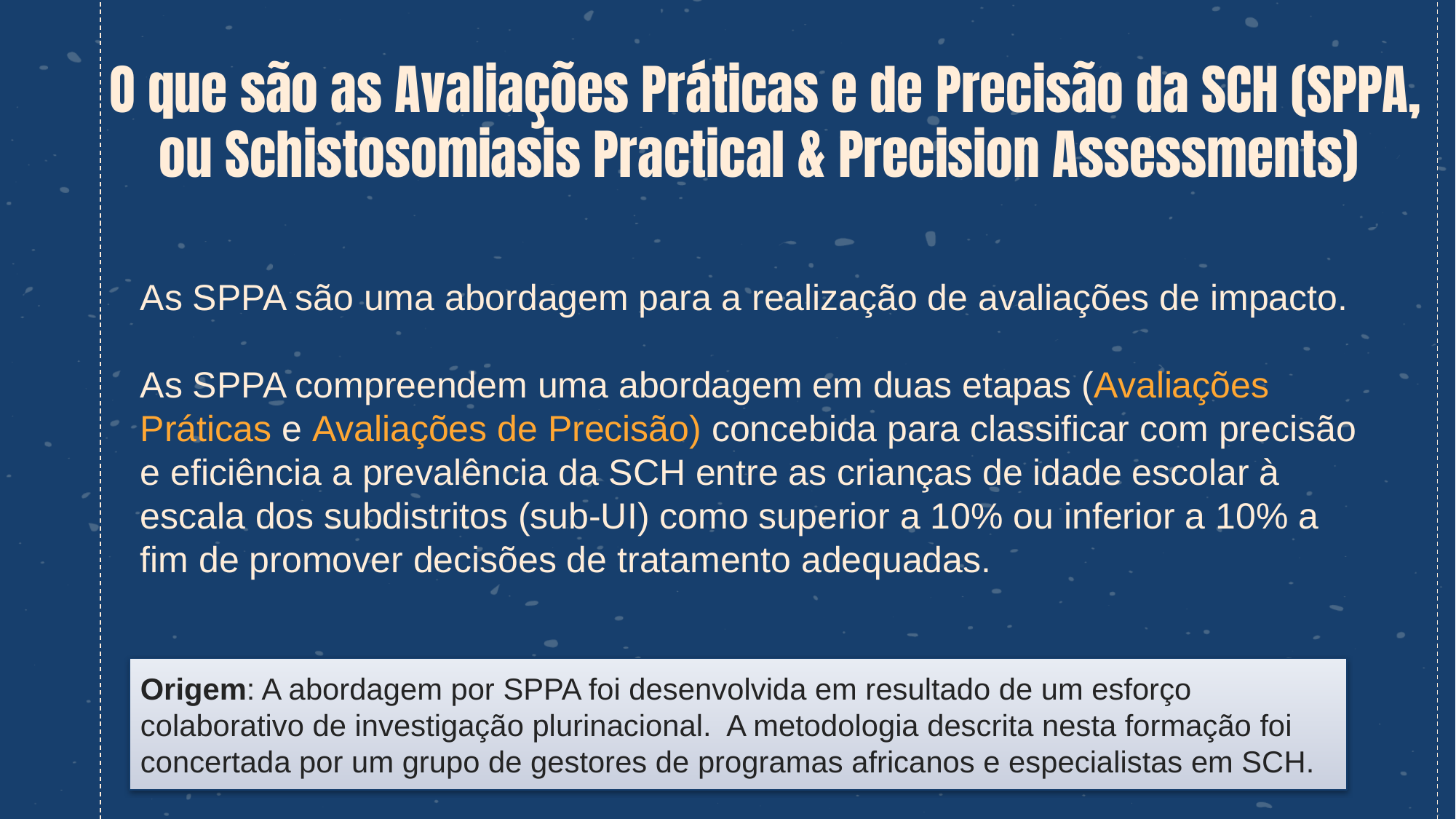

# O que são as Avaliações Práticas e de Precisão da SCH (SPPA, ou Schistosomiasis Practical & Precision Assessments)
As SPPA são uma abordagem para a realização de avaliações de impacto.

As SPPA compreendem uma abordagem em duas etapas (Avaliações Práticas e Avaliações de Precisão) concebida para classificar com precisão e eficiência a prevalência da SCH entre as crianças de idade escolar à escala dos subdistritos (sub-UI) como superior a 10% ou inferior a 10% a fim de promover decisões de tratamento adequadas.

Origem: A abordagem por SPPA foi desenvolvida em resultado de um esforço colaborativo de investigação plurinacional.  A metodologia descrita nesta formação foi concertada por um grupo de gestores de programas africanos e especialistas em SCH.